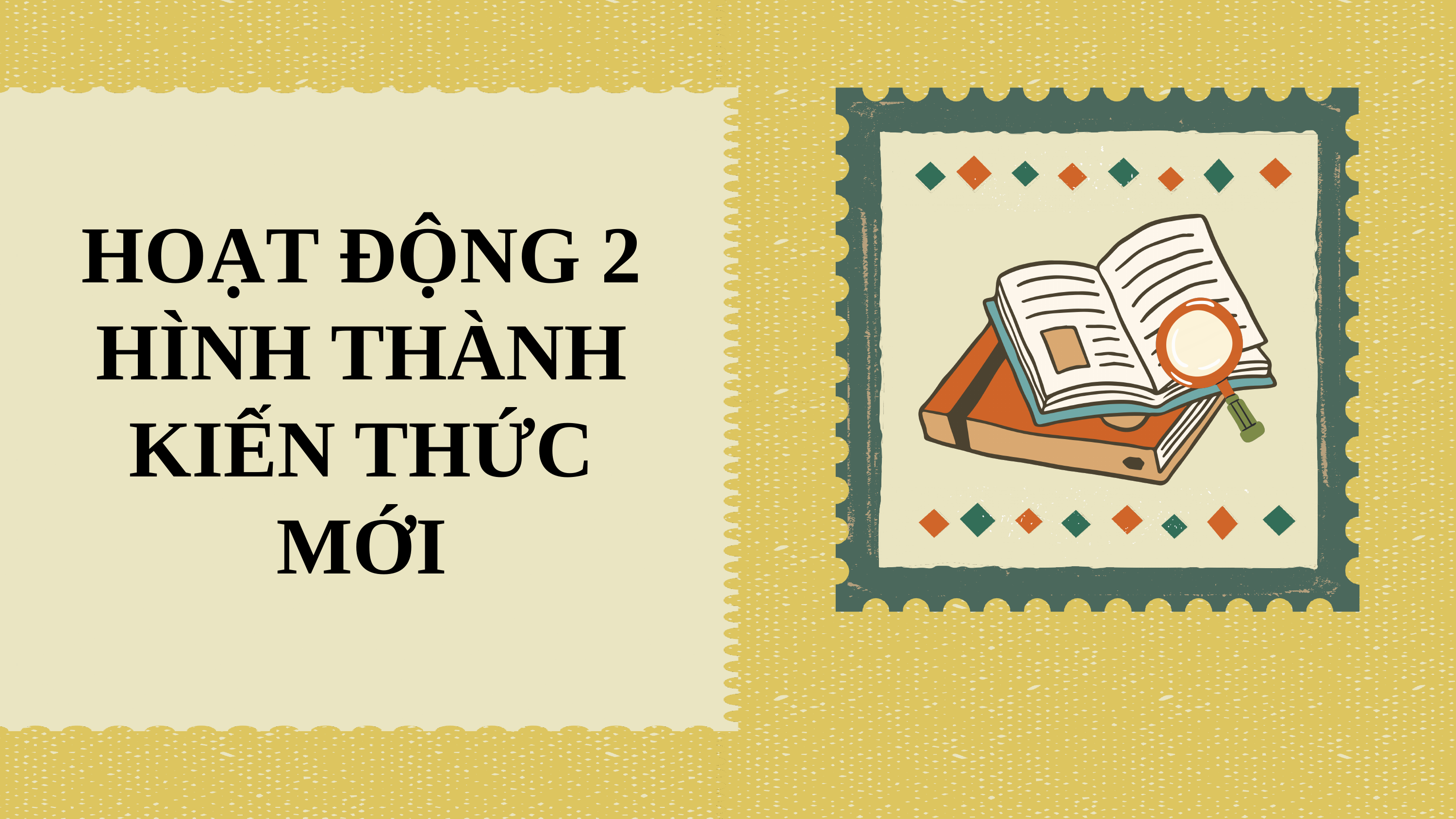

HOẠT ĐỘNG 2 HÌNH THÀNH KIẾN THỨC MỚI